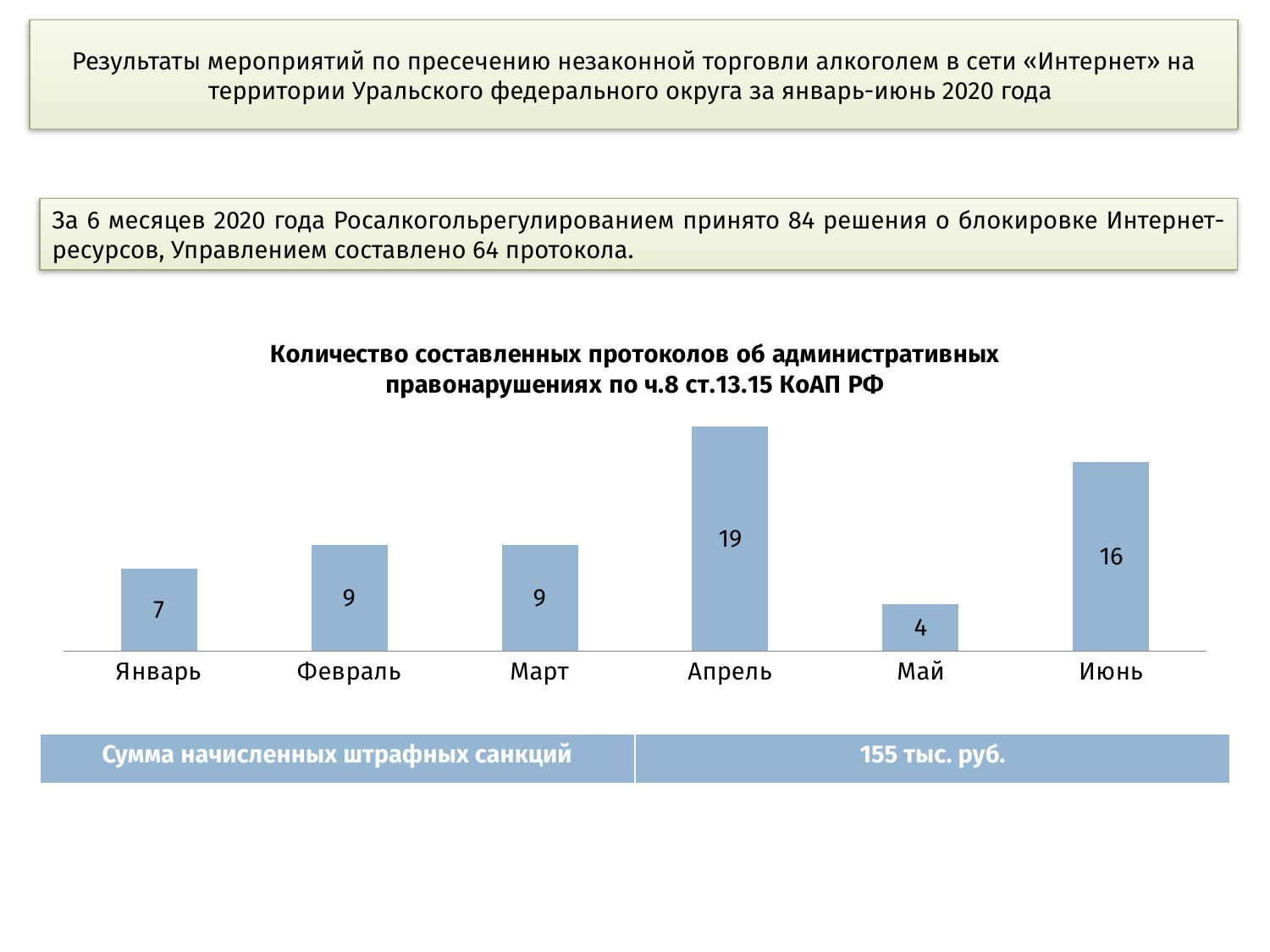

Результаты мероприятий по пресечению незаконной торговли алкоголем в сети «Интернет» на территории Уральского федерального округа за январь-июнь 2020 года
За 6 месяцев 2020 года Росалкогольрегулированием принято 84 решения о блокировке Интернет-ресурсов, Управлением составлено 64 протокола.

### Chart:

| Category | Количество составленных протоколов об административных правонарушениях по ч.8 ст.13.15 КоАП РФ |
|---|---|
| Январь | 7.0 |
| Февраль | 9.0 |
| Март | 9.0 |
| Апрель | 19.0 |
| Май | 4.0 |
| Июнь | 16.0 |
| Сумма начисленных штрафных санкций | 155 тыс. руб. |
| --- | --- |